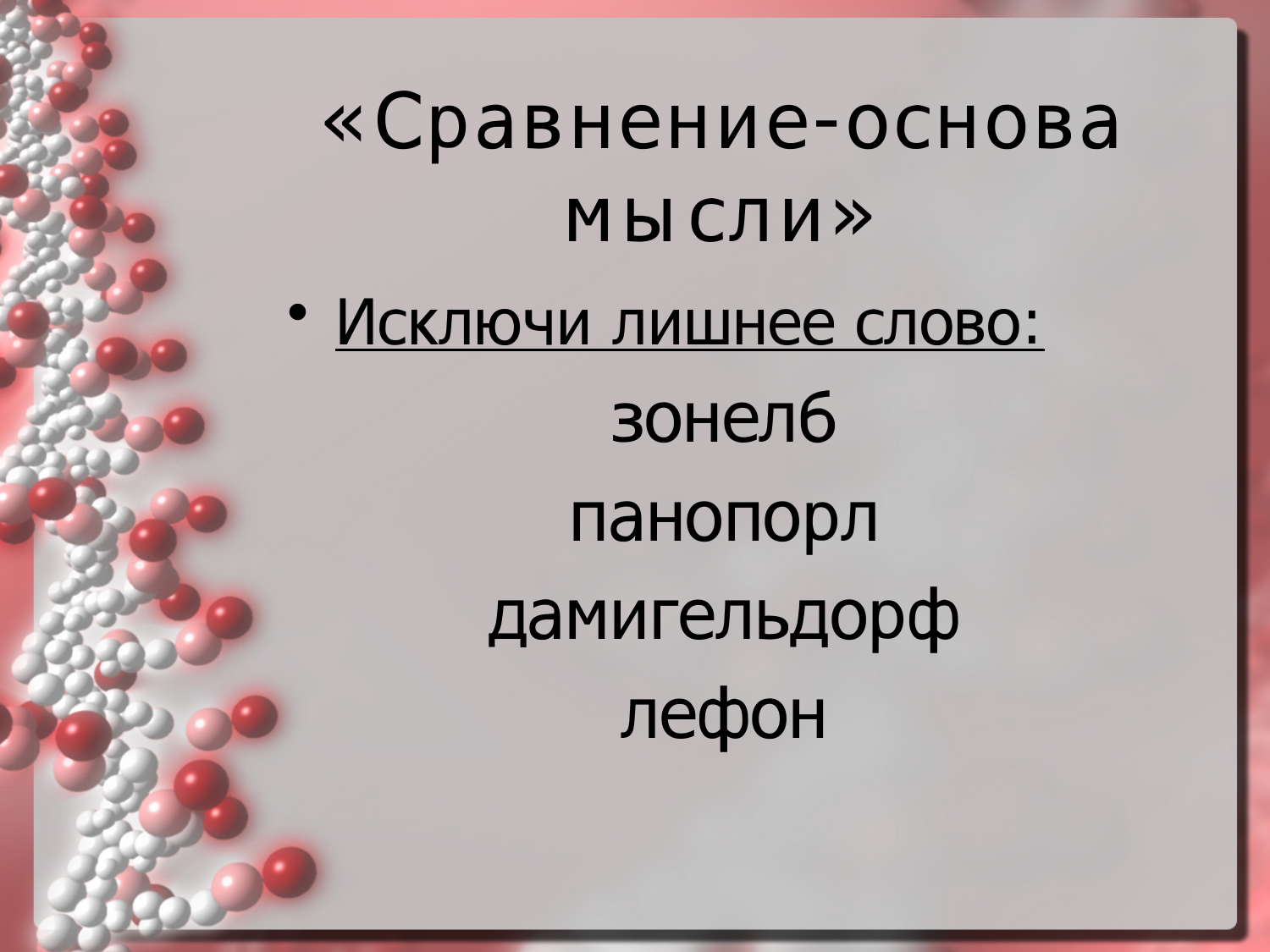

# «Сравнение-основа мысли»
Исключи лишнее слово:
зонелб
панопорл
дамигельдорф
лефон